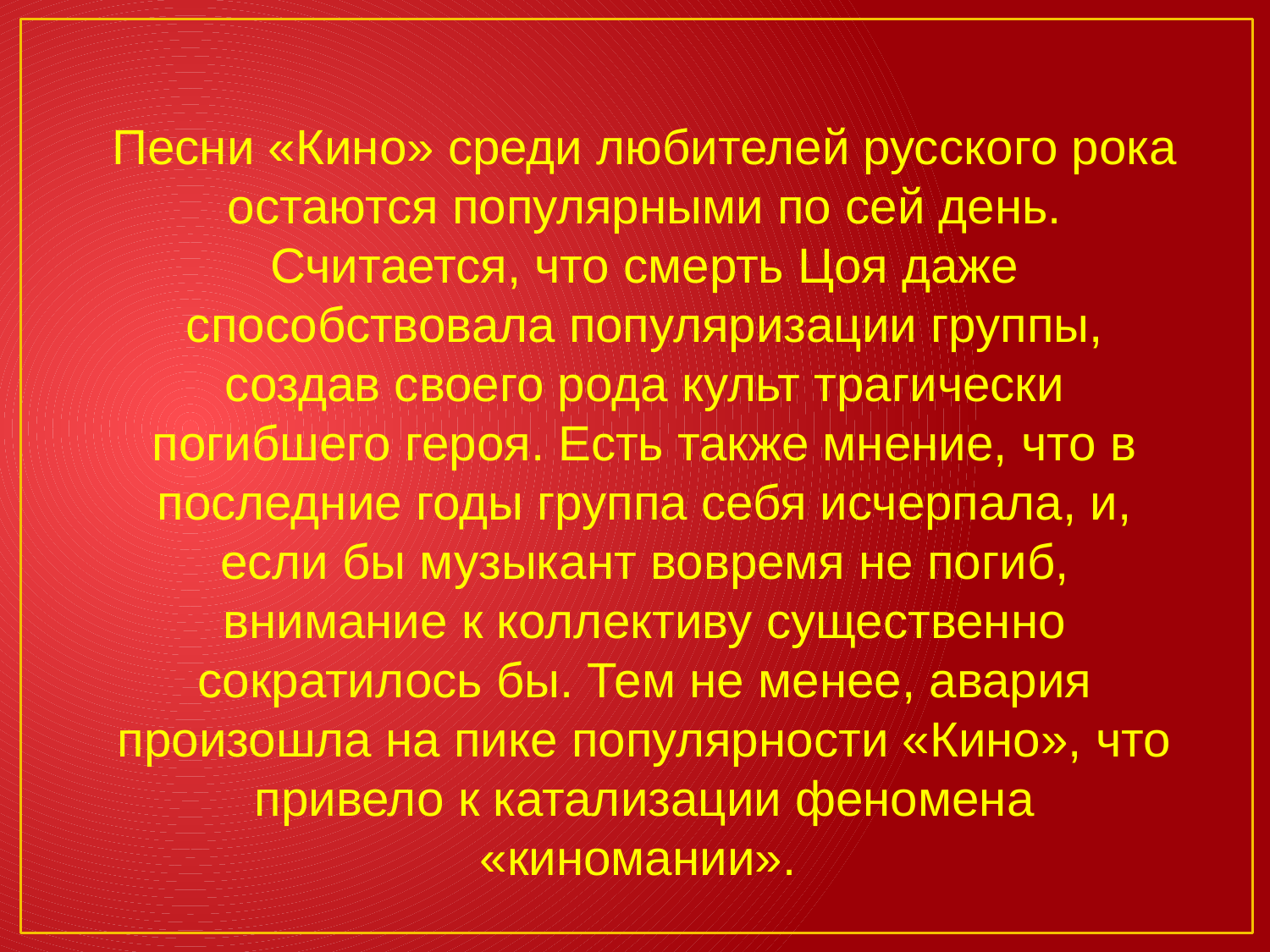

Песни «Кино» среди любителей русского рока остаются популярными по сей день. Считается, что смерть Цоя даже способствовала популяризации группы, создав своего рода культ трагически погибшего героя. Есть также мнение, что в последние годы группа себя исчерпала, и, если бы музыкант вовремя не погиб, внимание к коллективу существенно сократилось бы. Тем не менее, авария произошла на пике популярности «Кино», что привело к катализации феномена «киномании».